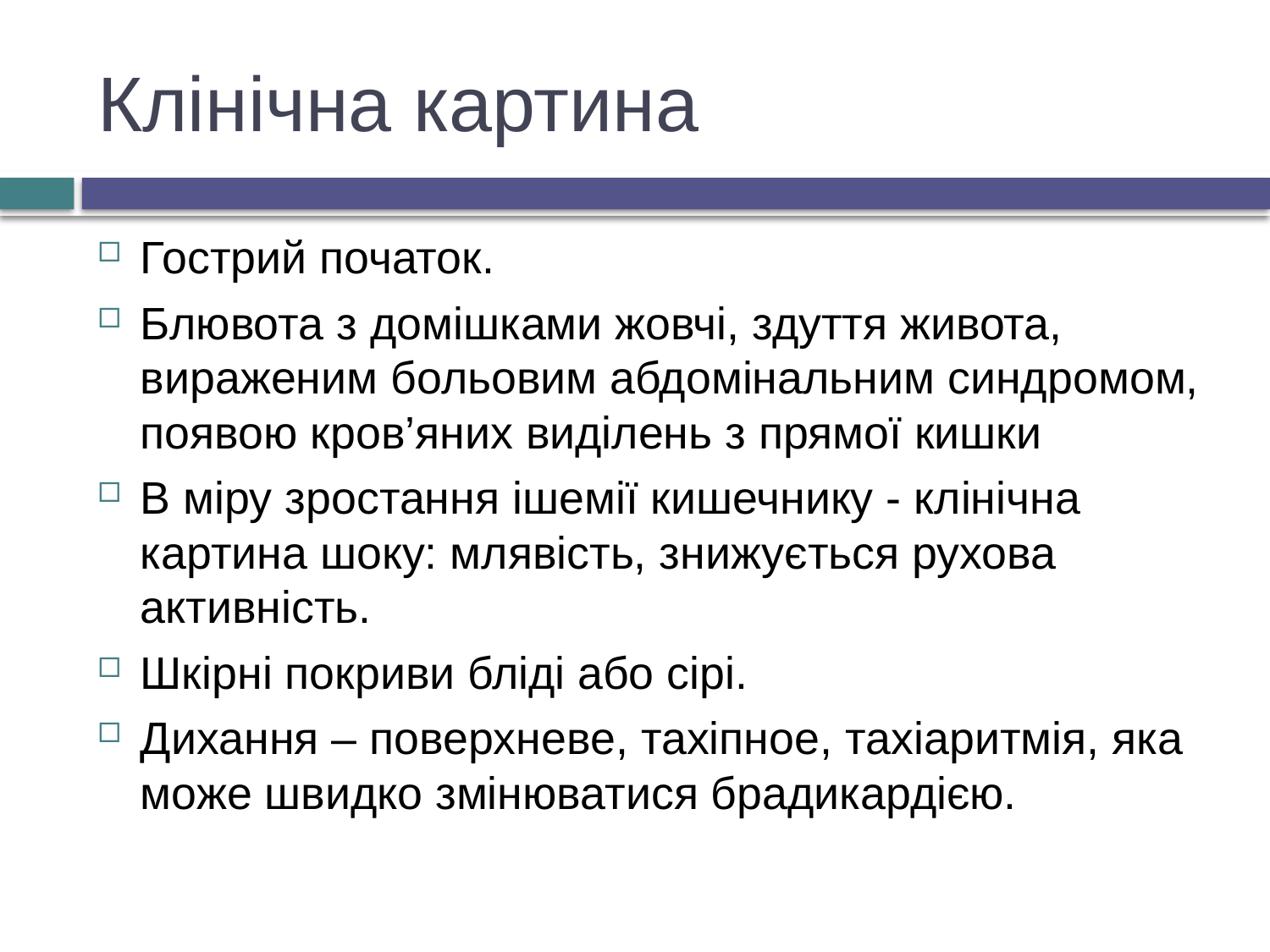

# Клінічна картина
Гострий початок.
Блювота з домішками жовчі, здуття живота, вираженим больовим абдомінальним синдромом, появою кров’яних виділень з прямої кишки
В міру зростання ішемії кишечнику - клінічна картина шоку: млявість, знижується рухова активність.
Шкірні покриви бліді або сірі.
Дихання – поверхневе, тахіпное, тахіаритмія, яка може швидко змінюватися брадикардією.